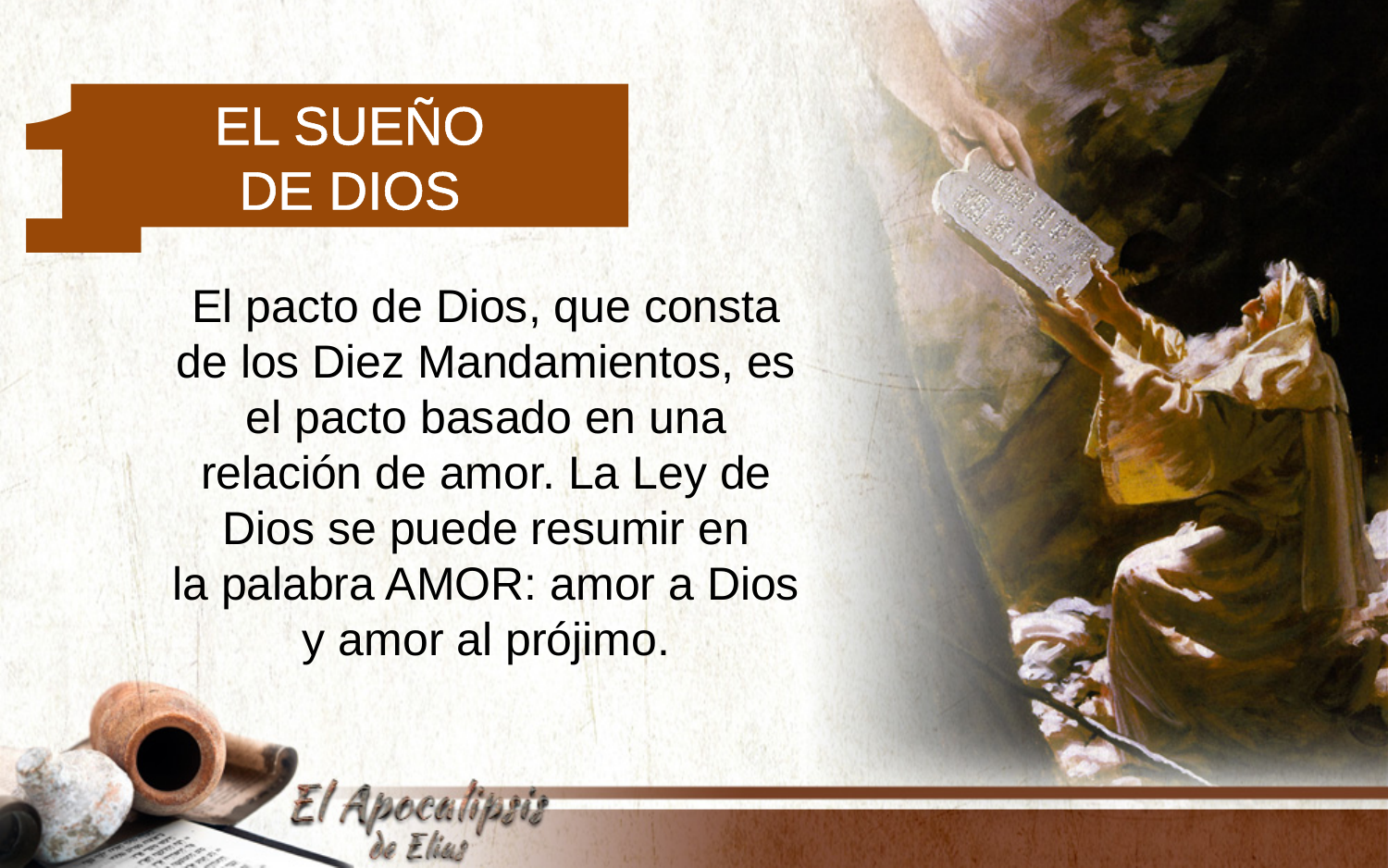

1
El sueño
de Dios
El pacto de Dios, que consta de los Diez Mandamientos, es el pacto basado en una relación de amor. La Ley de Dios se puede resumir en
la palabra AMOR: amor a Dios y amor al prójimo.